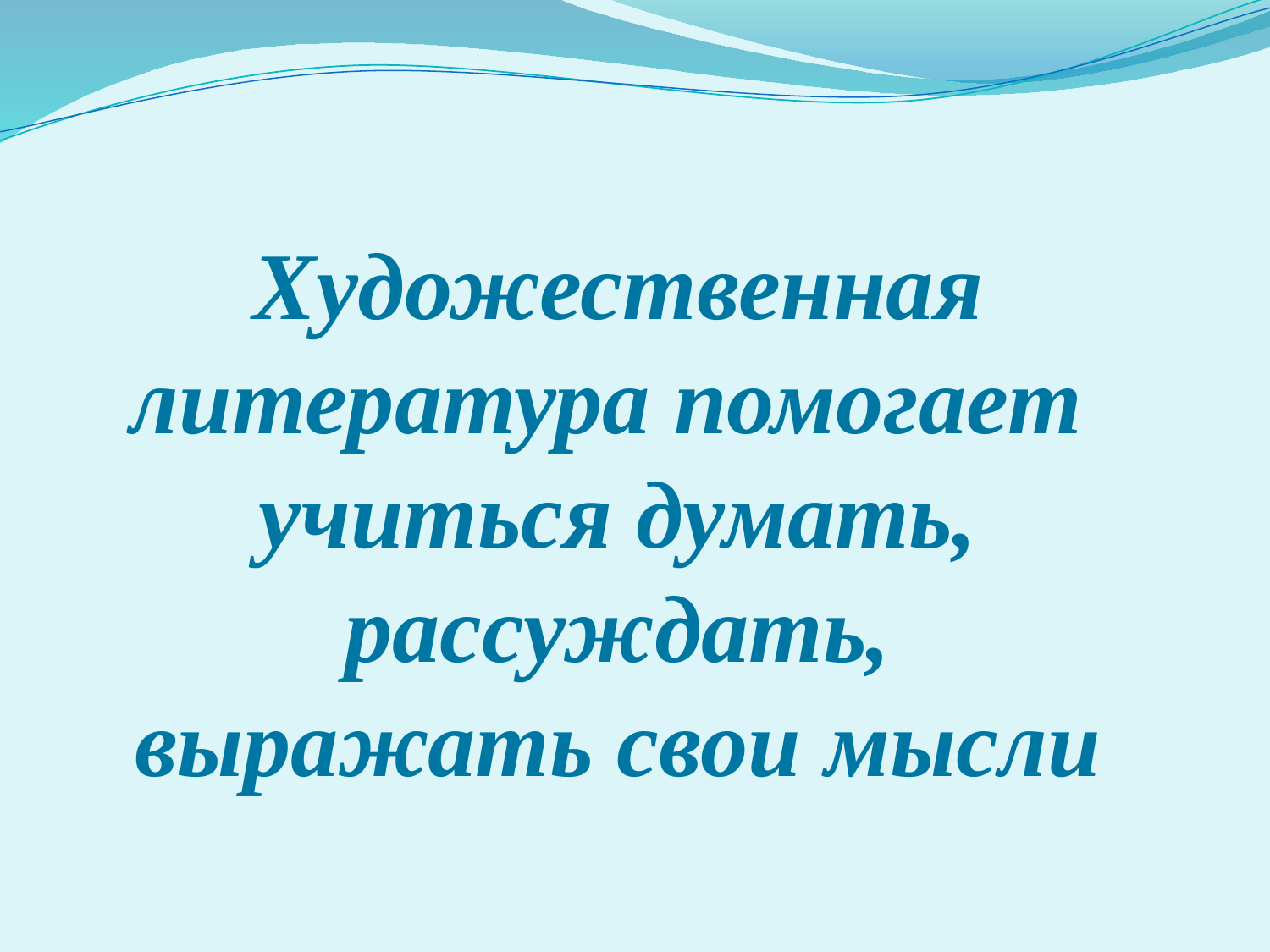

# Художественная литература помогает  учиться думать, рассуждать, выражать свои мысли